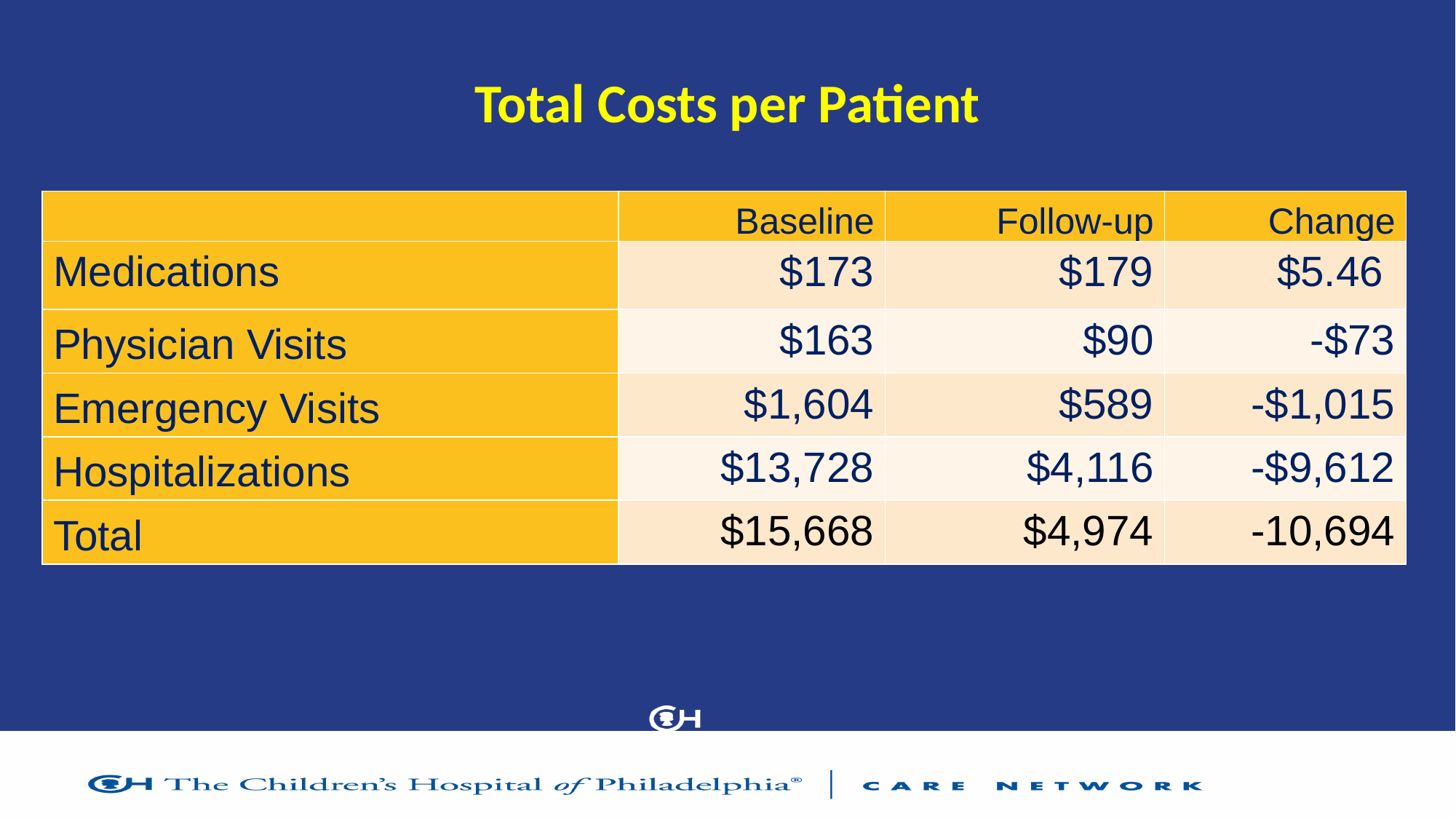

# Total Costs per Patient
|  | Baseline | Follow-up | Change |
| --- | --- | --- | --- |
| Medications | $173 | $179 | $5.46 |
| Physician Visits | $163 | $90 | -$73 |
| Emergency Visits | $1,604 | $589 | -$1,015 |
| Hospitalizations | $13,728 | $4,116 | -$9,612 |
| Total | $15,668 | $4,974 | -10,694 |